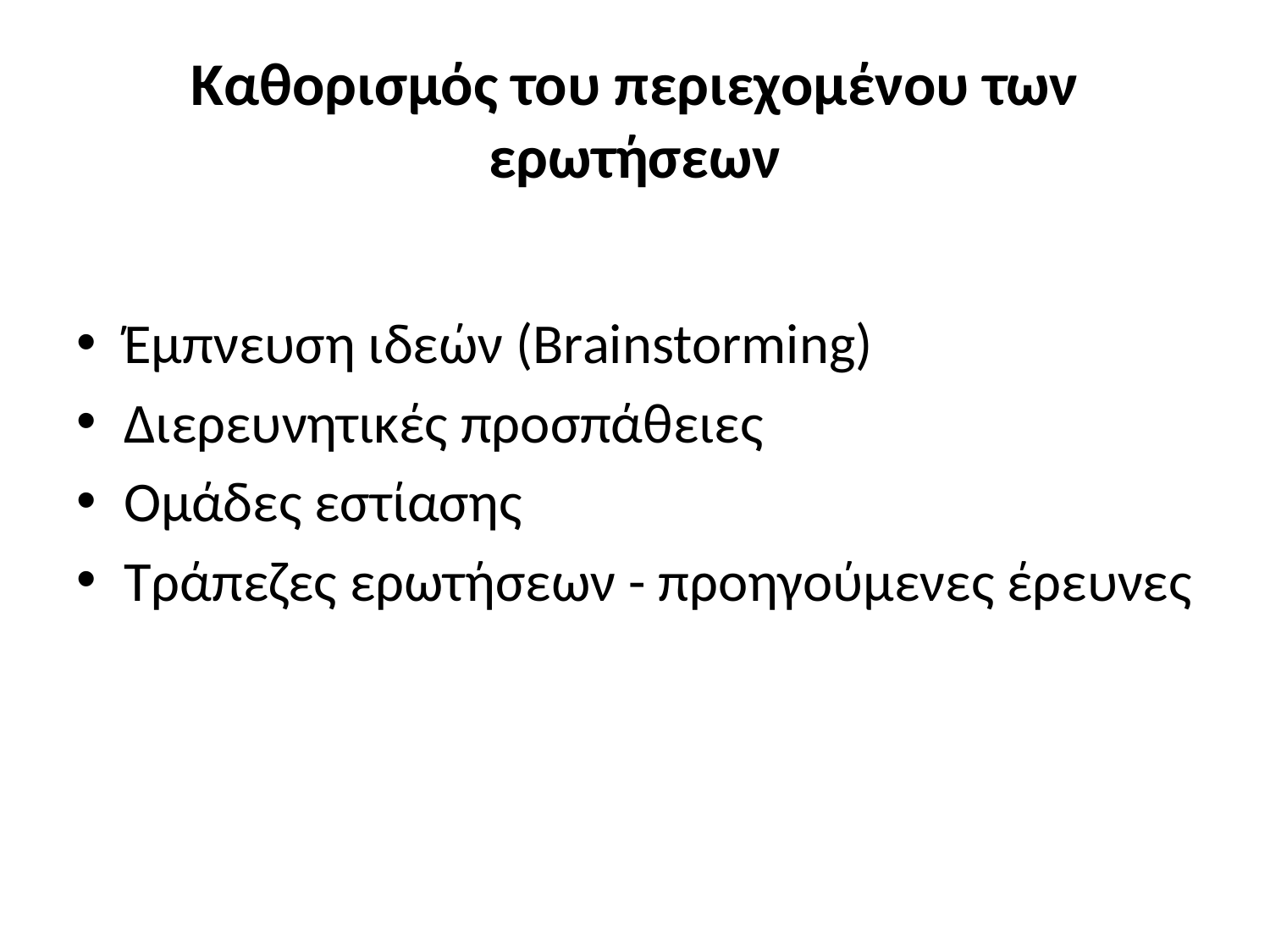

# Καθορισμός του περιεχομένου των ερωτήσεων

Έμπνευση ιδεών (Brainstorming)
Διερευνητικές προσπάθειες
Ομάδες εστίασης
Τράπεζες ερωτήσεων - προηγούμενες έρευνες